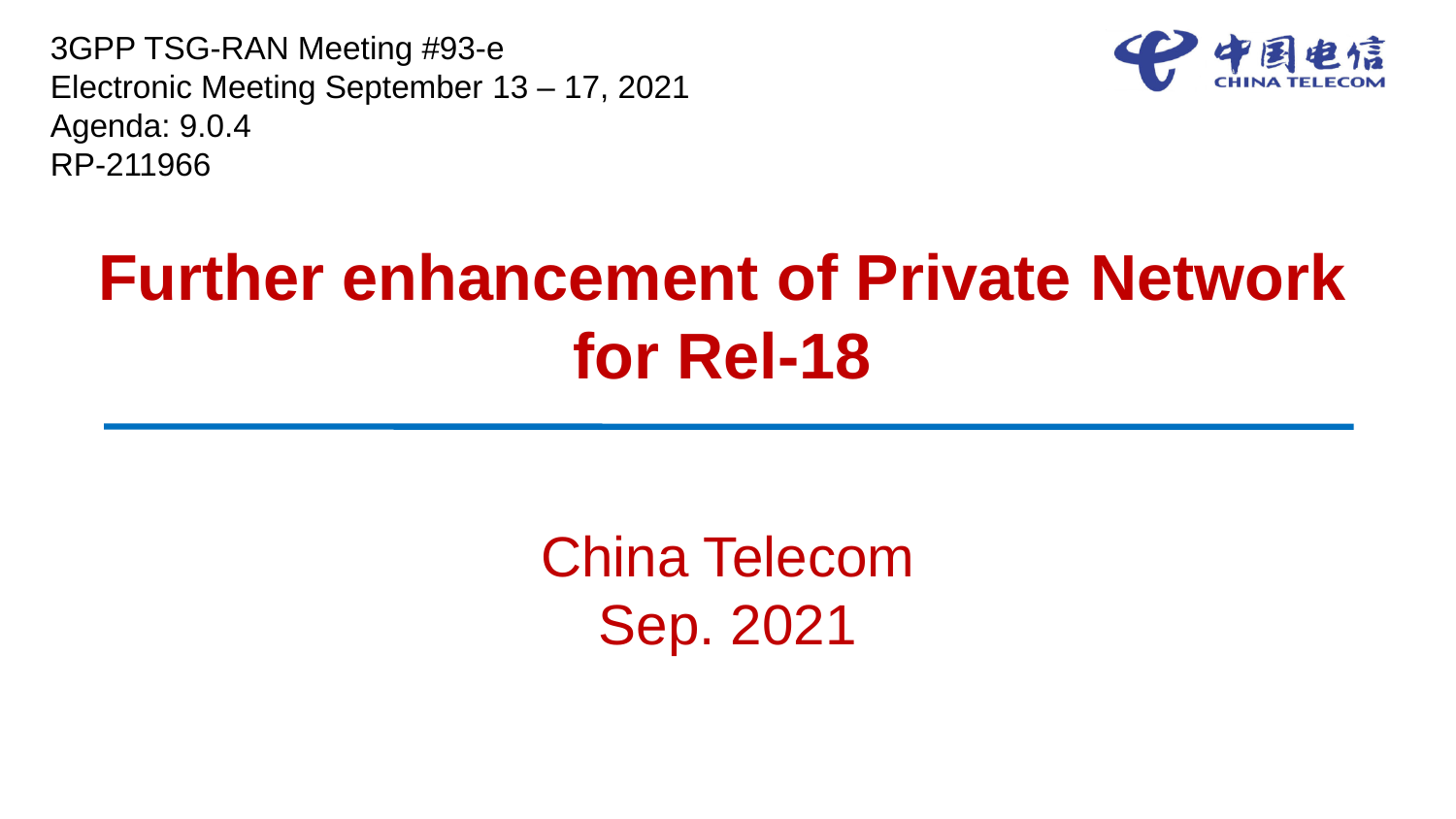

3GPP TSG-RAN Meeting #93-e
Electronic Meeting September 13 – 17, 2021
Agenda: 9.0.4
RP-211966
# Further enhancement of Private Network for Rel-18
China Telecom
Sep. 2021